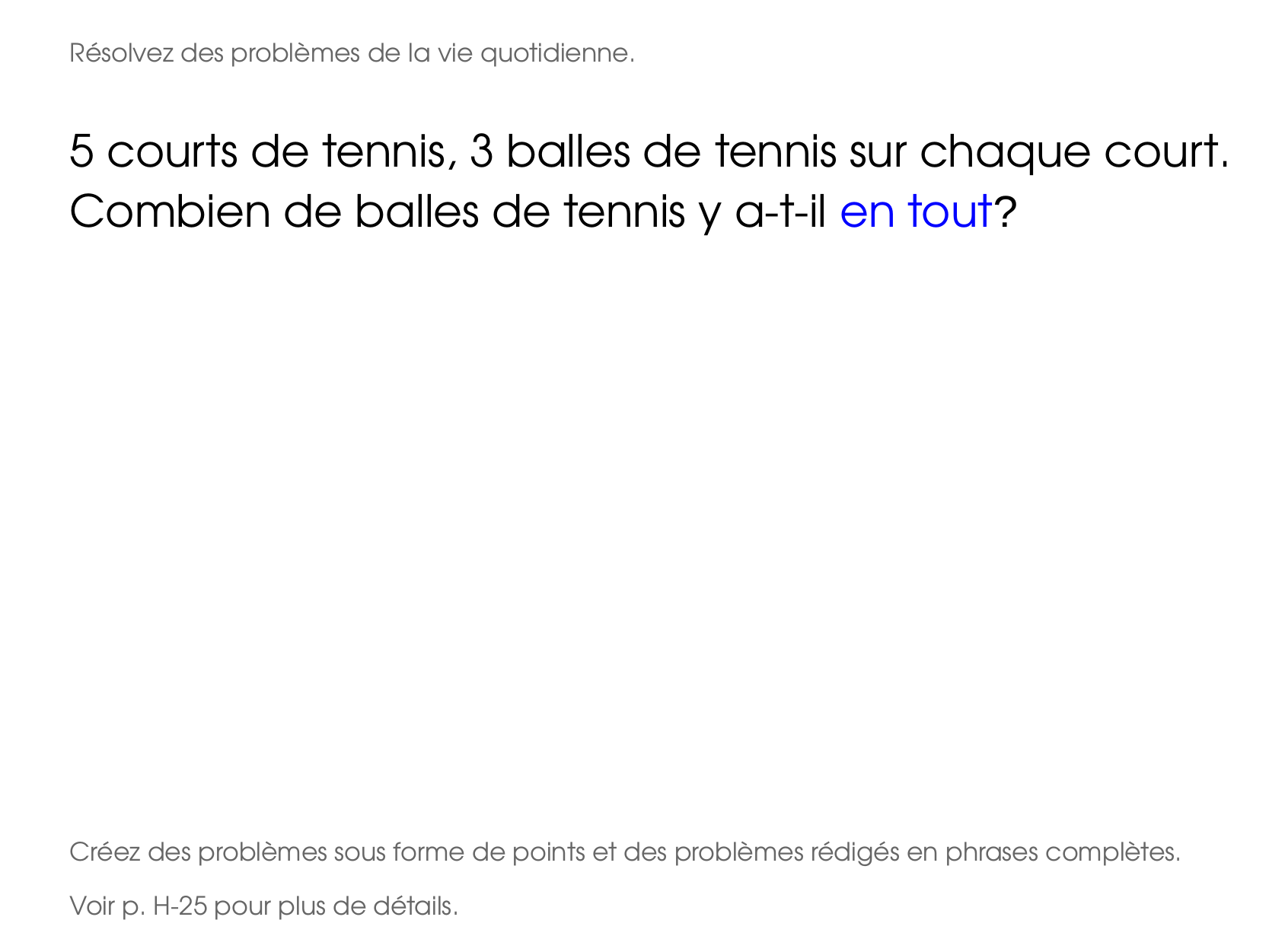

Résolvez des problèmes de la vie quotidienne.
5 courts de tennis, 3 balles de tennis sur chaque court. Combien de balles de tennis y a-t-il en tout?
Créez des problèmes sous forme de points et des problèmes rédigés en phrases complètes.
Voir p. H-25 pour plus de détails.